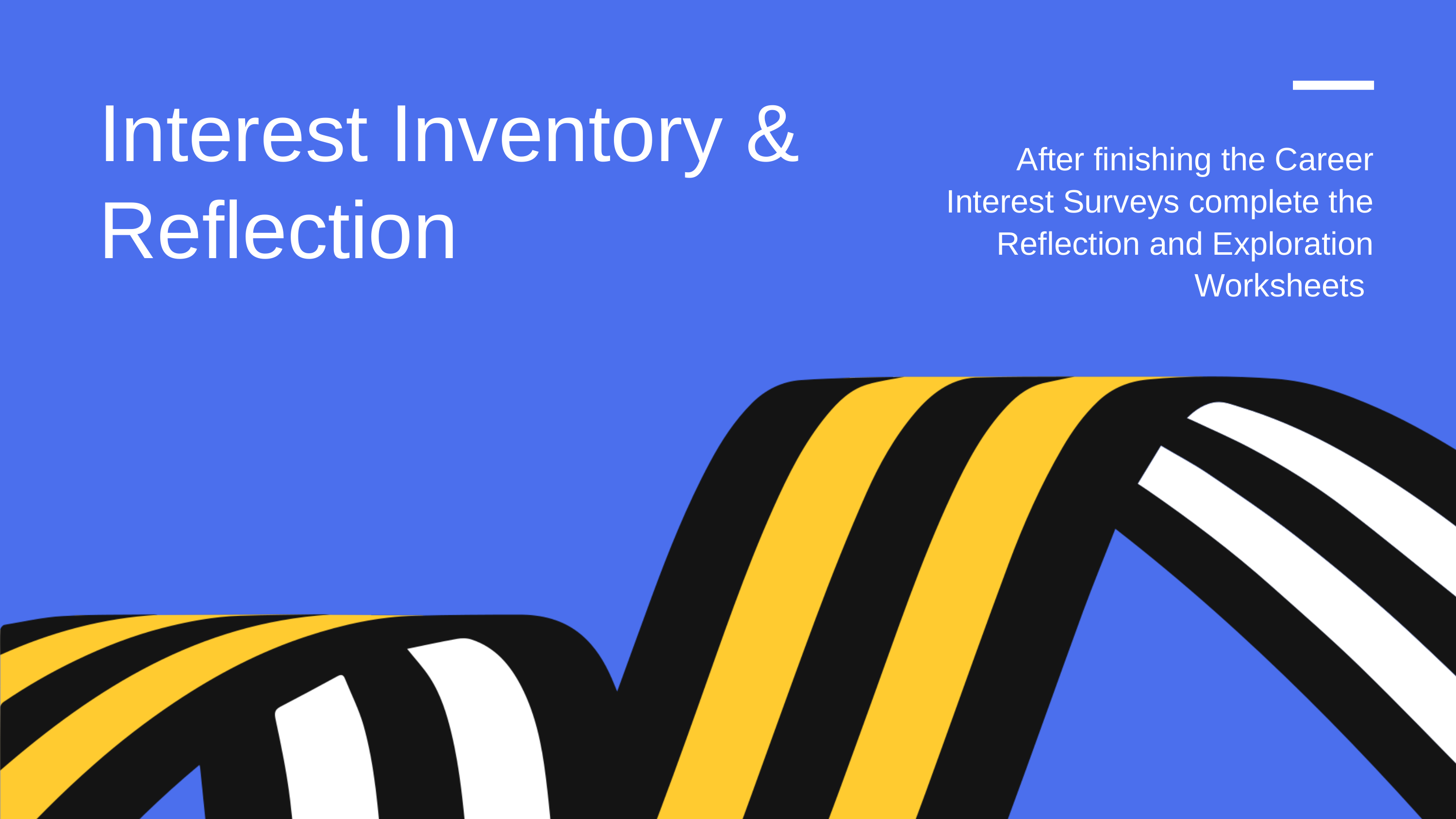

Interest Inventory & Reflection

After finishing the Career Interest Surveys complete the Reflection and Exploration Worksheets